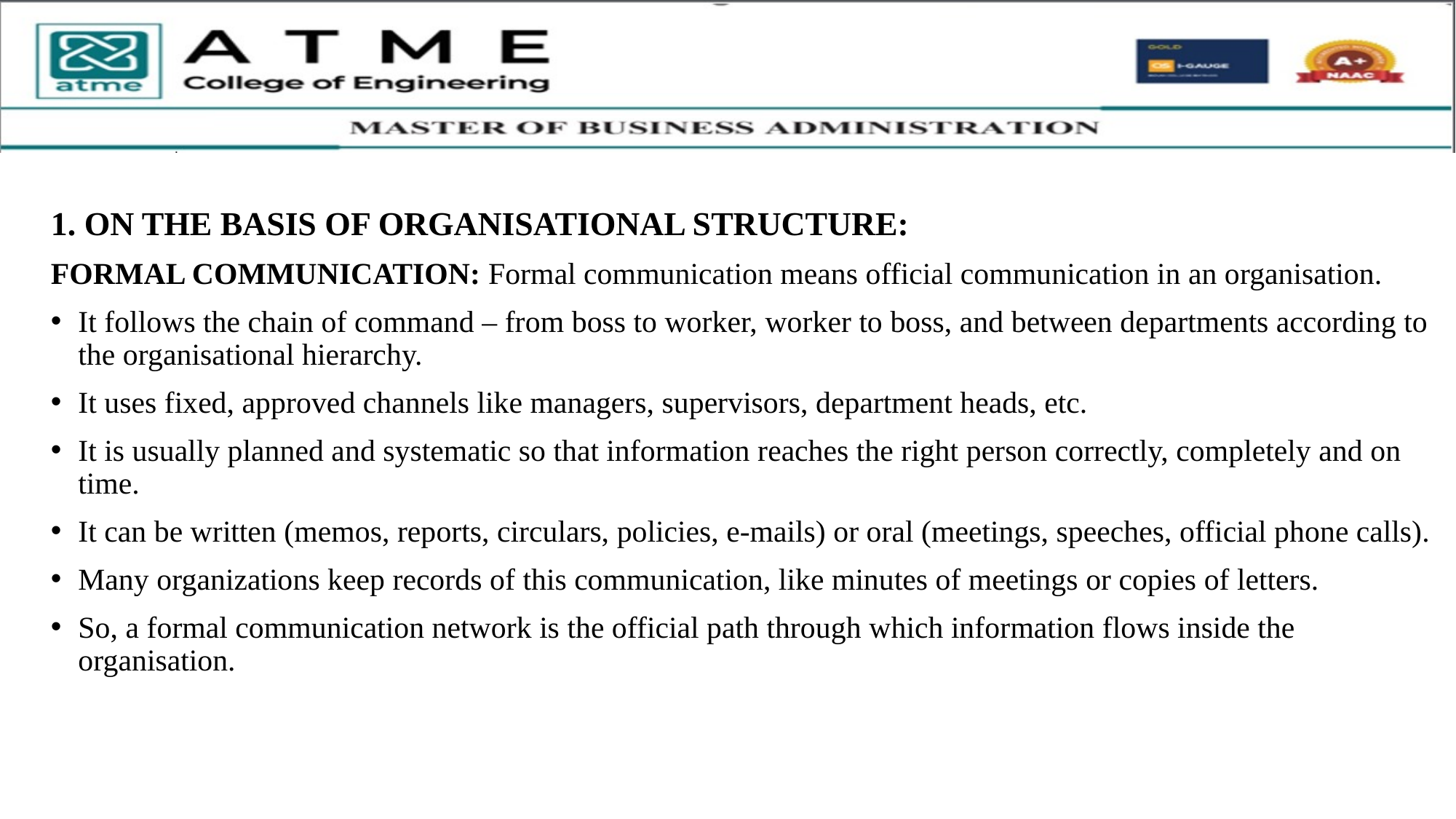

1. ON THE BASIS OF ORGANISATIONAL STRUCTURE:
FORMAL COMMUNICATION: Formal communication means official communication in an organisation.
It follows the chain of command – from boss to worker, worker to boss, and between departments according to the organisational hierarchy.
It uses fixed, approved channels like managers, supervisors, department heads, etc.
It is usually planned and systematic so that information reaches the right person correctly, completely and on time.
It can be written (memos, reports, circulars, policies, e-mails) or oral (meetings, speeches, official phone calls).
Many organizations keep records of this communication, like minutes of meetings or copies of letters.
So, a formal communication network is the official path through which information flows inside the organisation.